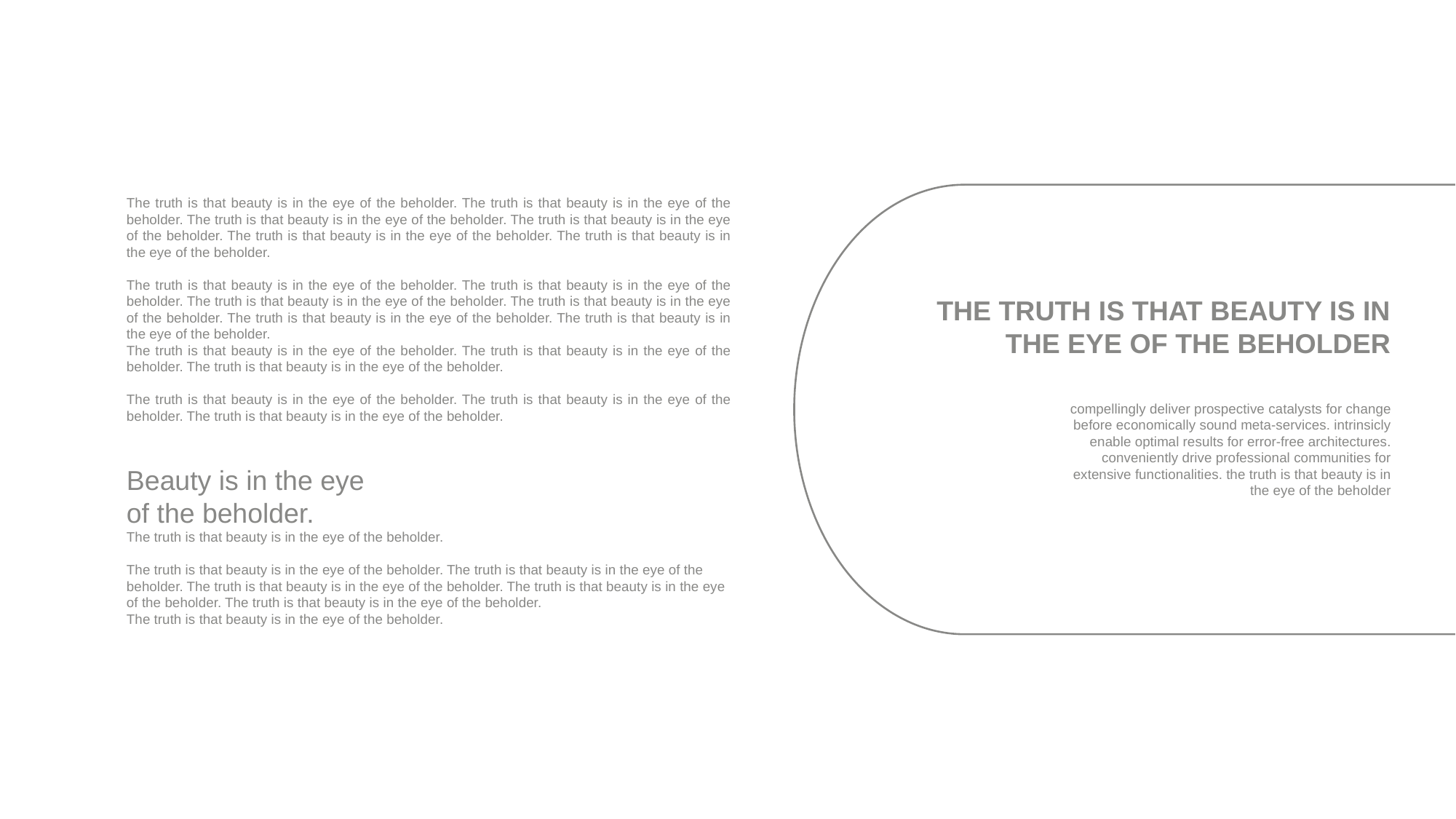

The truth is that beauty is in the eye of the beholder. The truth is that beauty is in the eye of the beholder. The truth is that beauty is in the eye of the beholder. The truth is that beauty is in the eye of the beholder. The truth is that beauty is in the eye of the beholder. The truth is that beauty is in the eye of the beholder.

The truth is that beauty is in the eye of the beholder. The truth is that beauty is in the eye of the beholder. The truth is that beauty is in the eye of the beholder. The truth is that beauty is in the eye of the beholder. The truth is that beauty is in the eye of the beholder. The truth is that beauty is in the eye of the beholder.
The truth is that beauty is in the eye of the beholder. The truth is that beauty is in the eye of the beholder. The truth is that beauty is in the eye of the beholder.

The truth is that beauty is in the eye of the beholder. The truth is that beauty is in the eye of the beholder. The truth is that beauty is in the eye of the beholder.
THE TRUTH IS THAT BEAUTY IS IN THE EYE OF THE BEHOLDER
compellingly deliver prospective catalysts for change before economically sound meta-services. intrinsicly enable optimal results for error-free architectures. conveniently drive professional communities for extensive functionalities. the truth is that beauty is in the eye of the beholder

Beauty is in the eye
of the beholder.
The truth is that beauty is in the eye of the beholder.

The truth is that beauty is in the eye of the beholder. The truth is that beauty is in the eye of the beholder. The truth is that beauty is in the eye of the beholder. The truth is that beauty is in the eye of the beholder. The truth is that beauty is in the eye of the beholder.
The truth is that beauty is in the eye of the beholder.